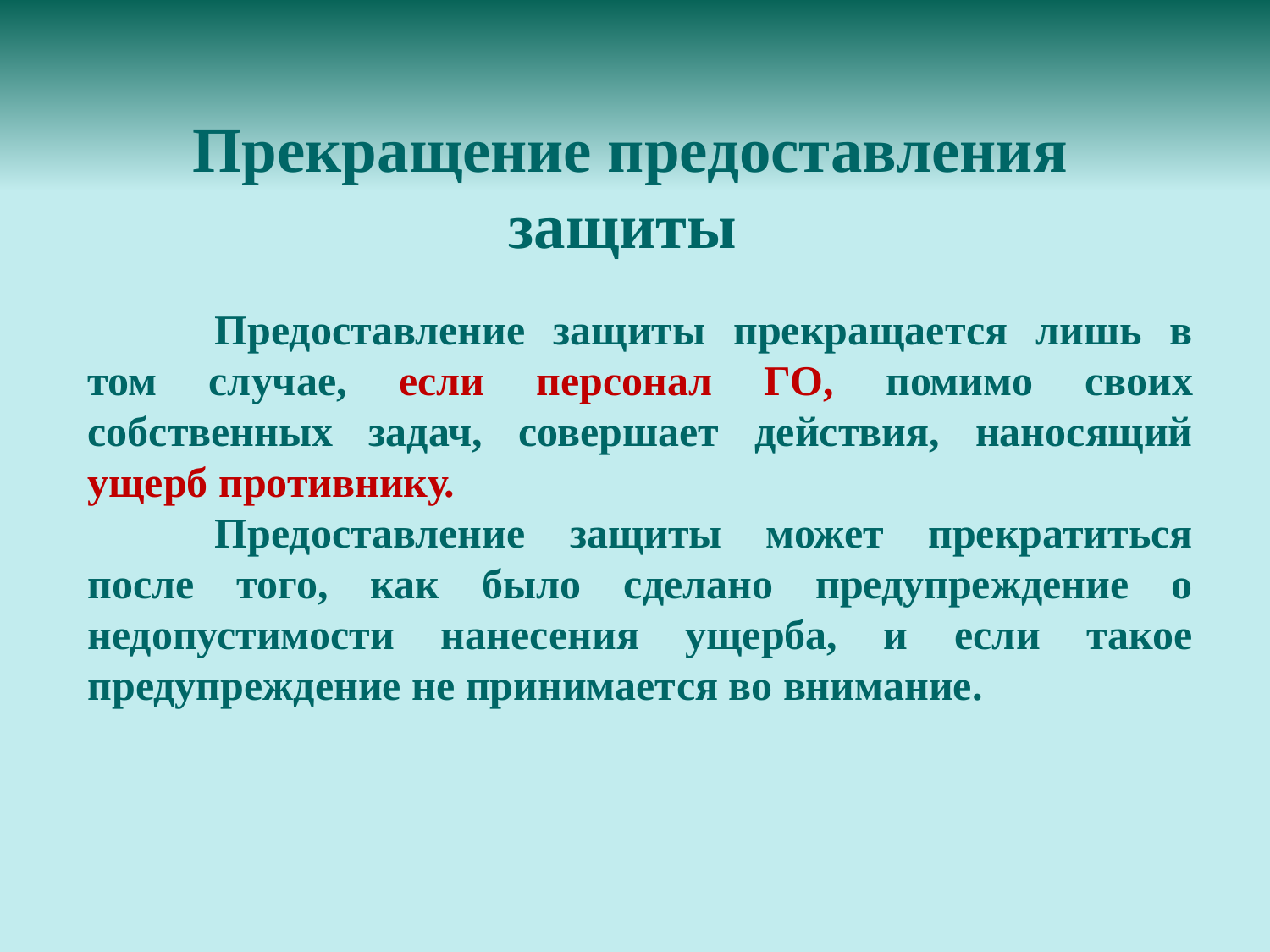

Прекращение предоставления защиты
	Предоставление защиты прекращается лишь в том случае, если персонал ГО, помимо своих собственных задач, совершает действия, наносящий ущерб противнику.
	Предоставление защиты может прекратиться после того, как было сделано предупреждение о недопустимости нанесения ущерба, и если такое предупреждение не принимается во внимание.